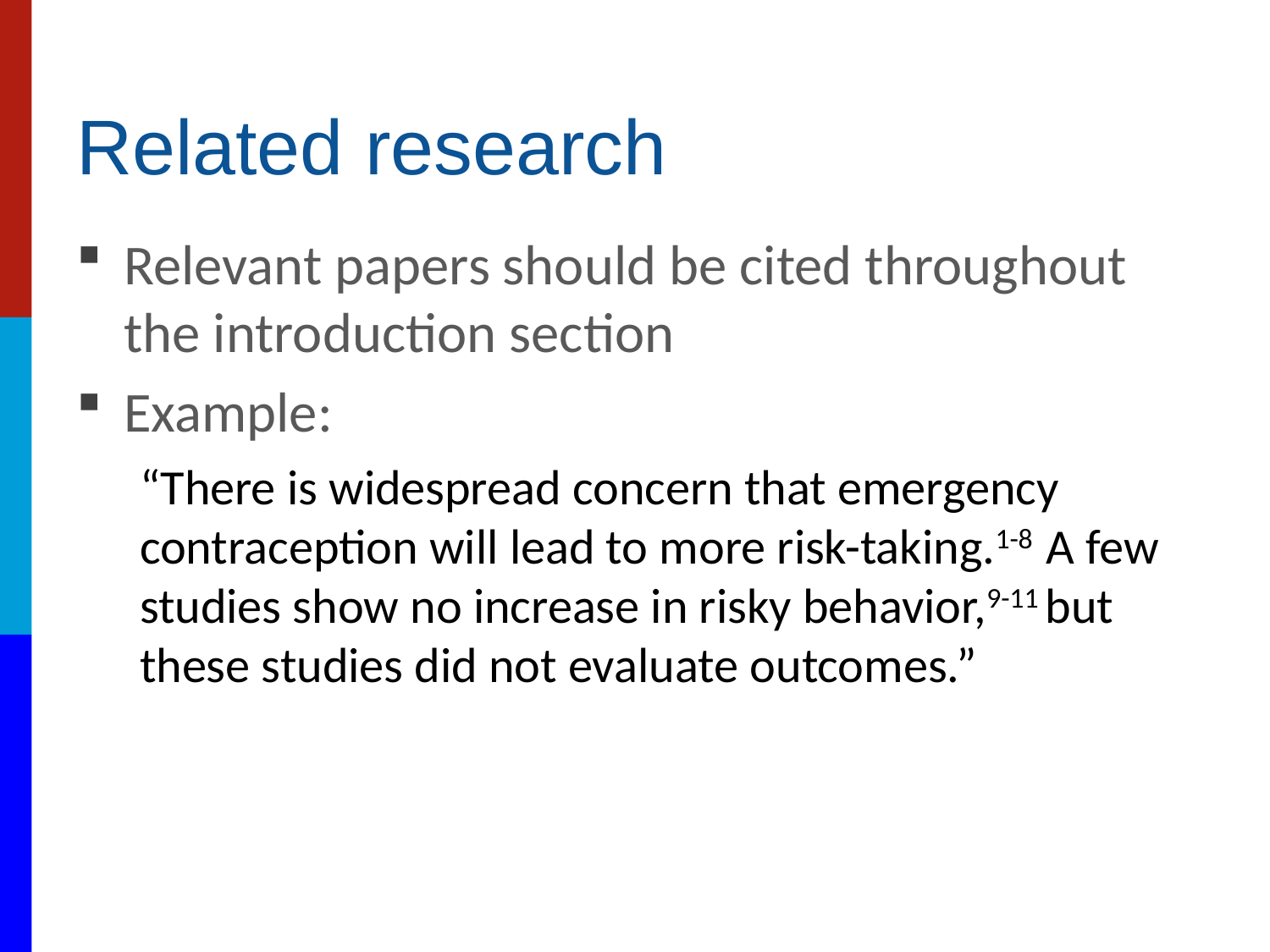

# Related research
Relevant papers should be cited throughout the introduction section
Example:
	“There is widespread concern that emergency contraception will lead to more risk-taking.1-8  A few studies show no increase in risky behavior,9-11 but these studies did not evaluate outcomes.”